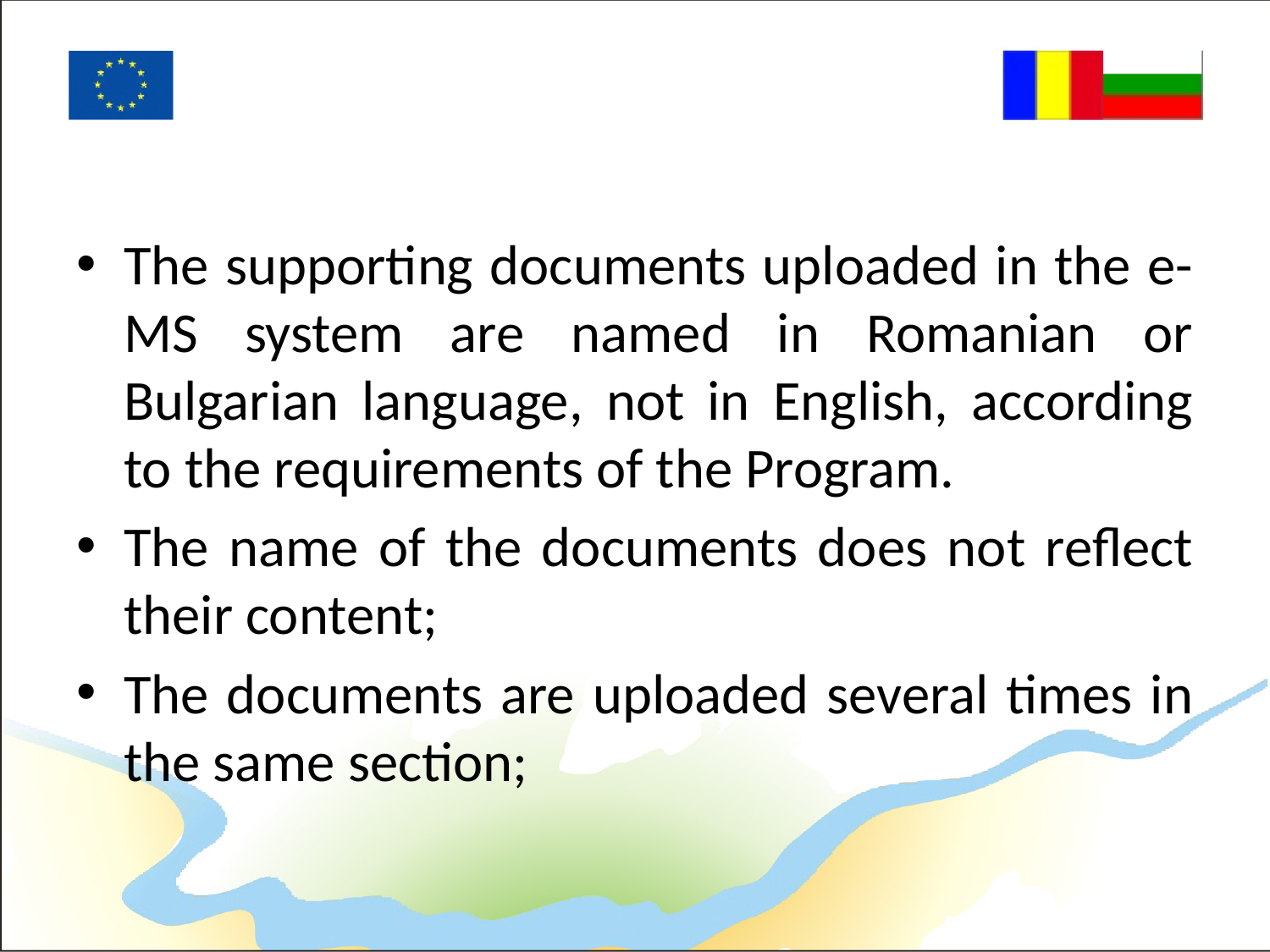

#
The supporting documents uploaded in the e-MS system are named in Romanian or Bulgarian language, not in English, according to the requirements of the Program.
The name of the documents does not reflect their content;
The documents are uploaded several times in the same section;